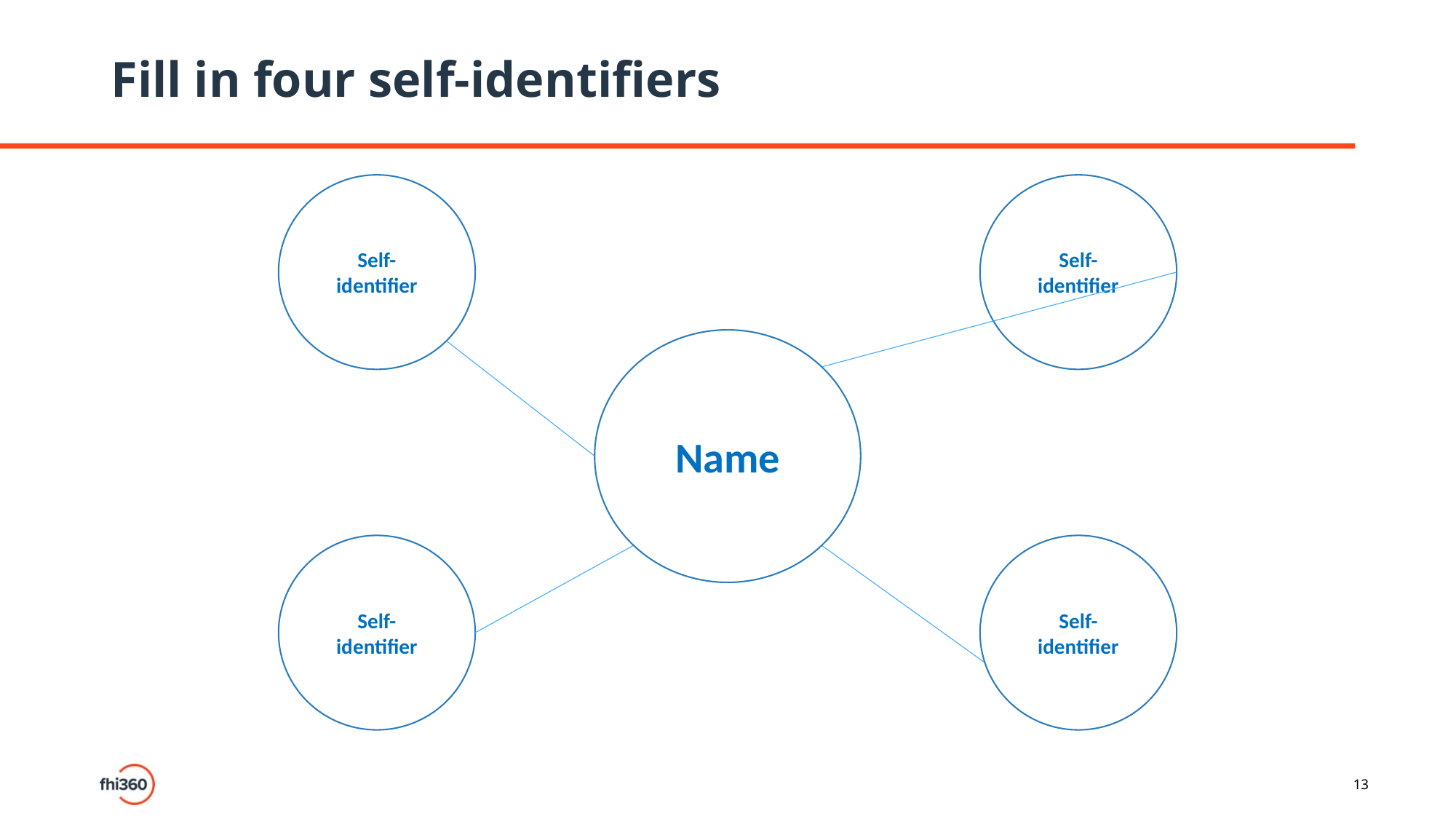

# Fill in four self-identifiers
Self-identifier
Self-identifier
Name
Self-identifier
Self-identifier